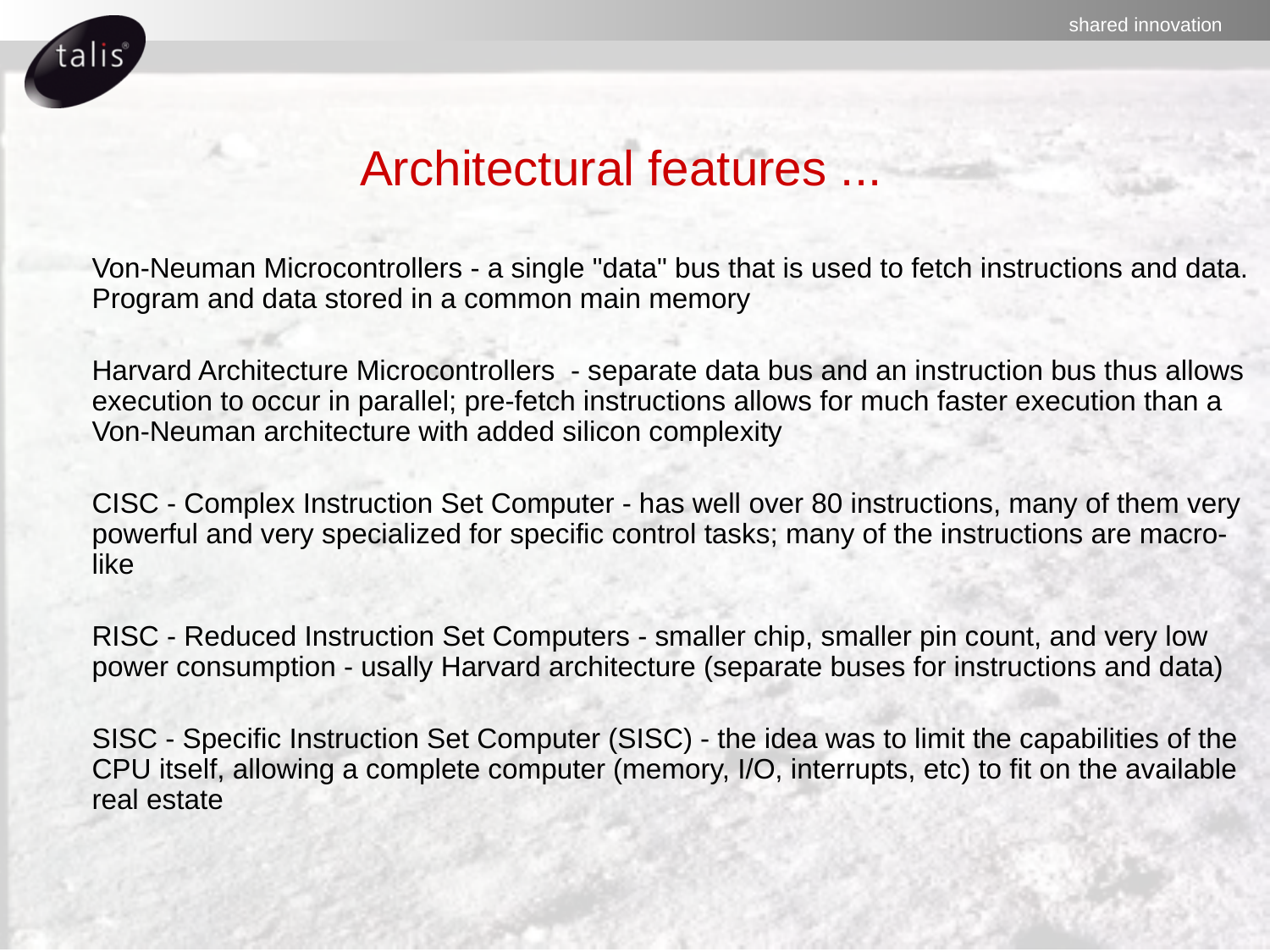

# Architectural features ...

Von-Neuman Microcontrollers - a single "data" bus that is used to fetch instructions and data. Program and data stored in a common main memory

Harvard Architecture Microcontrollers  - separate data bus and an instruction bus thus allows execution to occur in parallel; pre-fetch instructions allows for much faster execution than a Von-Neuman architecture with added silicon complexity

CISC - Complex Instruction Set Computer - has well over 80 instructions, many of them very powerful and very specialized for specific control tasks; many of the instructions are macro-like

RISC - Reduced Instruction Set Computers - smaller chip, smaller pin count, and very low power consumption - usally Harvard architecture (separate buses for instructions and data)

SISC - Specific Instruction Set Computer (SISC) - the idea was to limit the capabilities of the CPU itself, allowing a complete computer (memory, I/O, interrupts, etc) to fit on the available real estate